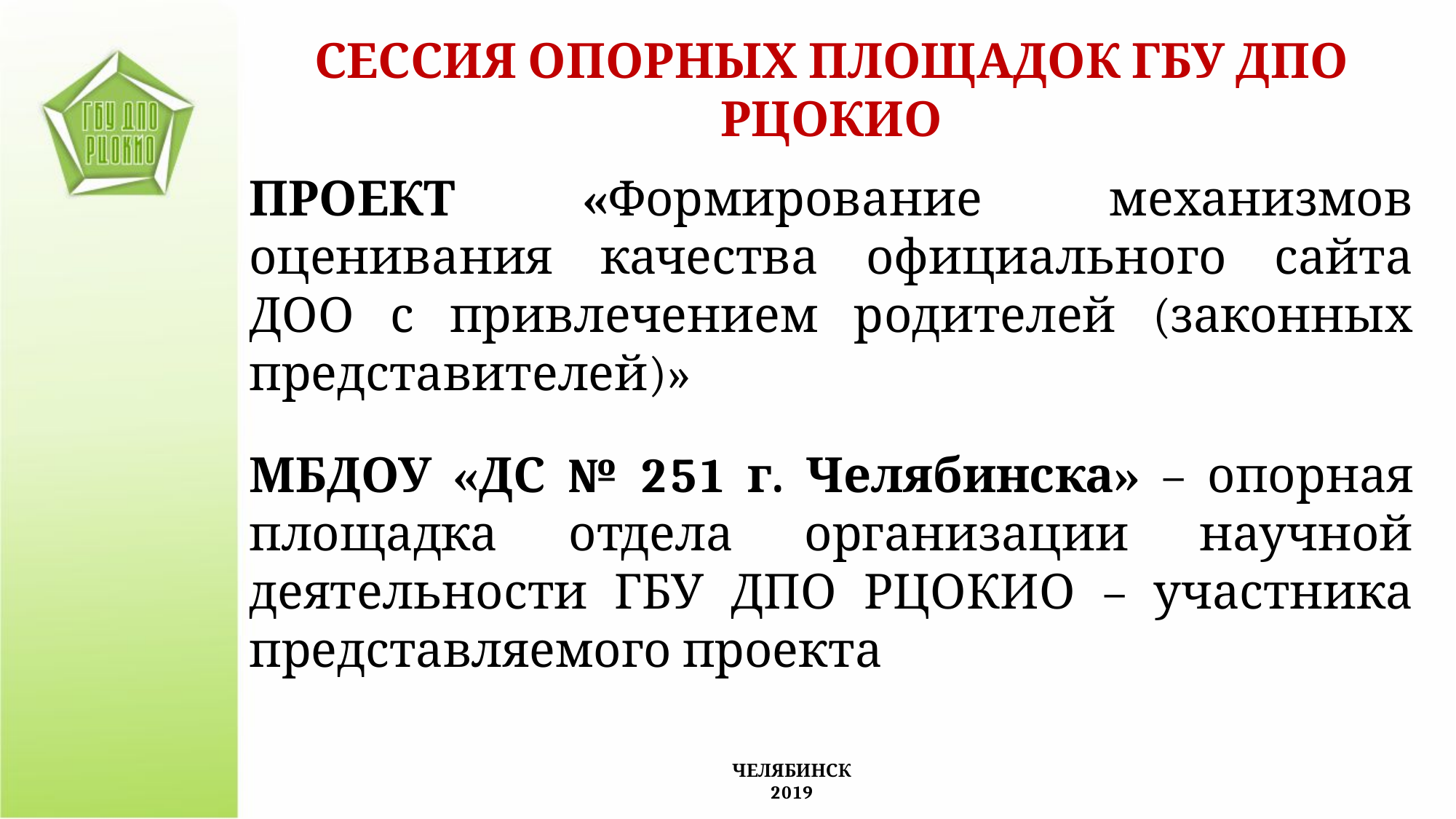

СЕССИЯ ОПОРНЫХ ПЛОЩАДОК ГБУ ДПО РЦОКИО
ПРОЕКТ «Формирование механизмов оценивания качества официального сайта ДОО с привлечением родителей (законных представителей)»

МБДОУ «ДС № 251 г. Челябинска» – опорная площадка отдела организации научной деятельности ГБУ ДПО РЦОКИО – участника представляемого проекта

ЧЕЛЯБИНСК
2019